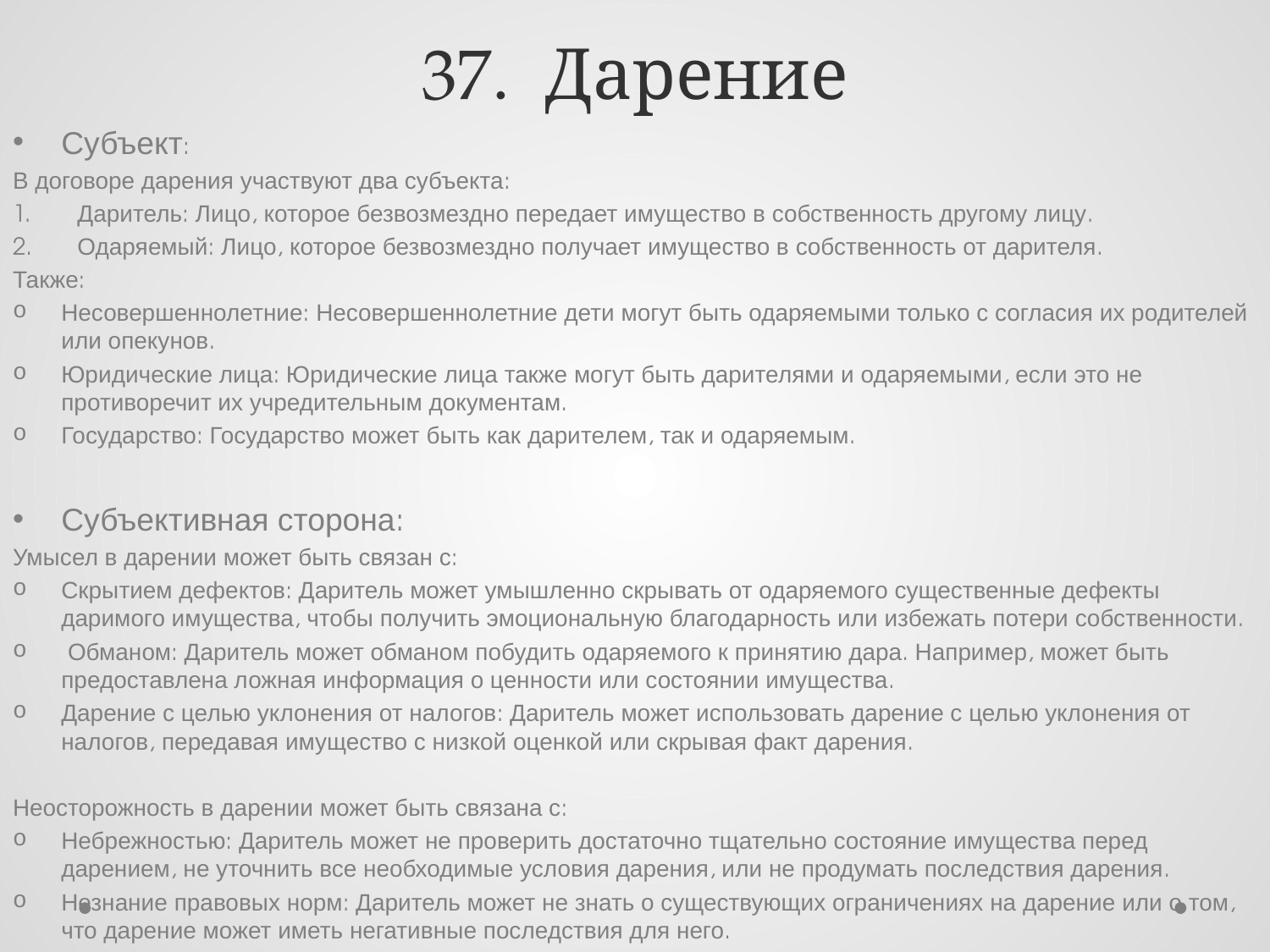

# 37.  Дарение
Субъект:
В договоре дарения участвуют два субъекта:
Даритель: Лицо, которое безвозмездно передает имущество в собственность другому лицу.
Одаряемый: Лицо, которое безвозмездно получает имущество в собственность от дарителя.
Также:
Несовершеннолетние: Несовершеннолетние дети могут быть одаряемыми только с согласия их родителей или опекунов.
Юридические лица: Юридические лица также могут быть дарителями и одаряемыми, если это не противоречит их учредительным документам.
Государство: Государство может быть как дарителем, так и одаряемым.

Субъективная сторона:
Умысел в дарении может быть связан с:
Скрытием дефектов: Даритель может умышленно скрывать от одаряемого существенные дефекты даримого имущества, чтобы получить эмоциональную благодарность или избежать потери собственности.
 Обманом: Даритель может обманом побудить одаряемого к принятию дара. Например, может быть предоставлена ложная информация о ценности или состоянии имущества.
Дарение с целью уклонения от налогов: Даритель может использовать дарение с целью уклонения от налогов, передавая имущество с низкой оценкой или скрывая факт дарения.

Неосторожность в дарении может быть связана с:
Небрежностью: Даритель может не проверить достаточно тщательно состояние имущества перед дарением, не уточнить все необходимые условия дарения, или не продумать последствия дарения.
Незнание правовых норм: Даритель может не знать о существующих ограничениях на дарение или о том, что дарение может иметь негативные последствия для него.